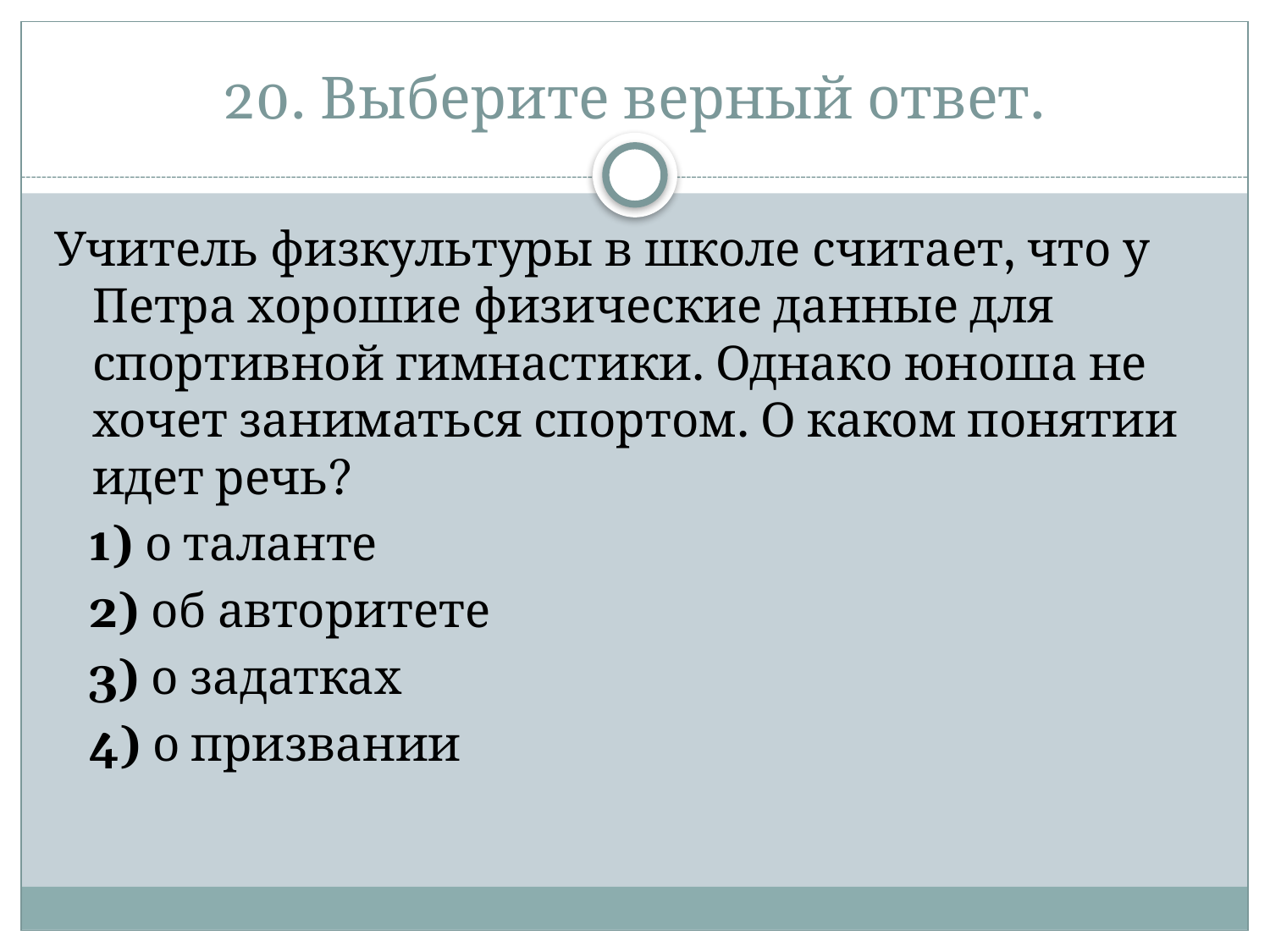

# 20. Выберите верный ответ.
Учитель физкультуры в школе считает, что у Петра хорошие физические данные для спортивной гимнастики. Однако юноша не хочет заниматься спортом. О каком понятии идет речь?
   1) о таланте
   2) об авторитете
   3) о задатках
   4) о призвании